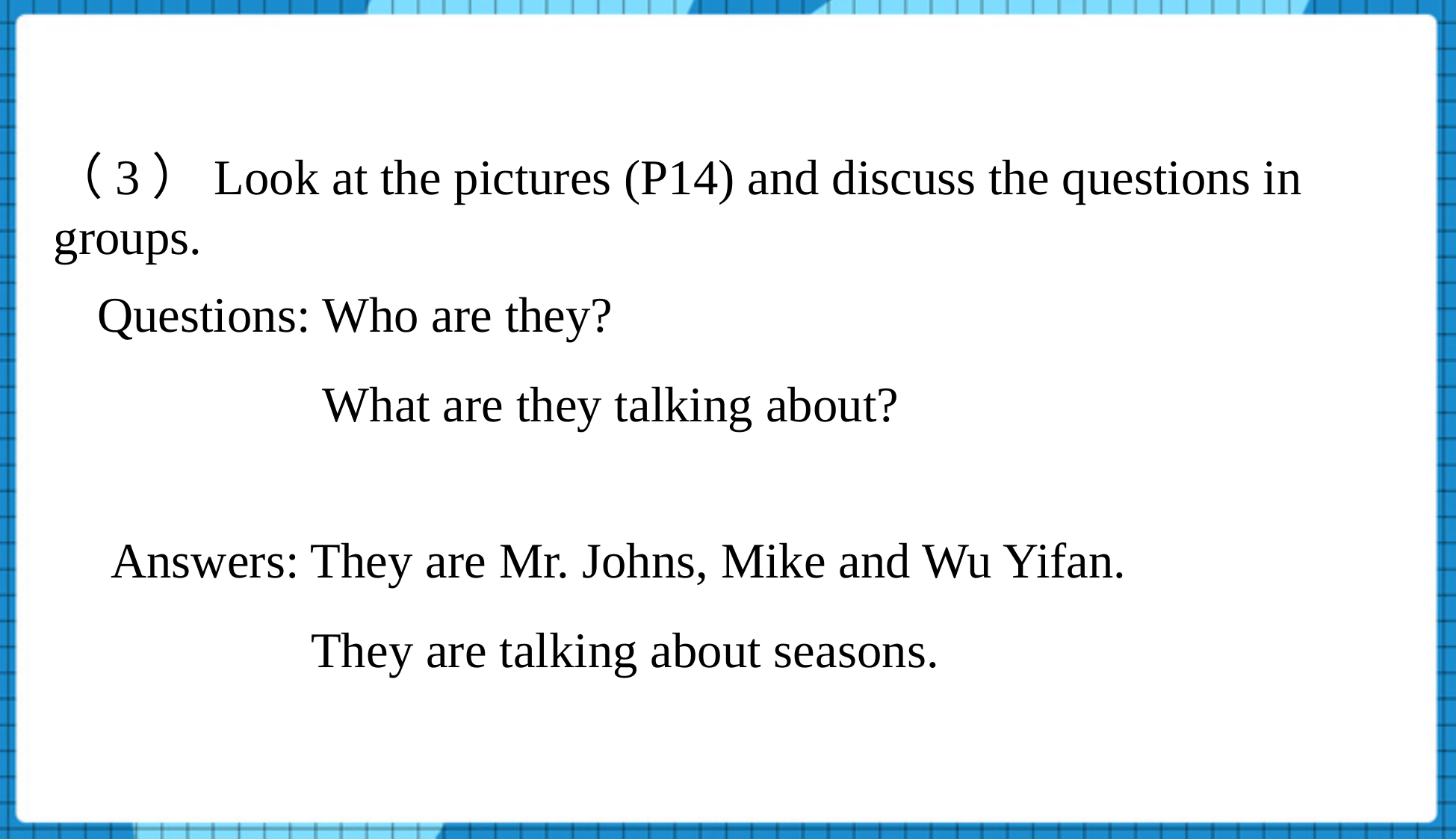

（3）Look at the pictures (P14) and discuss the questions in groups.
Questions: Who are they?
                  What are they talking about?

Answers: They are Mr. Johns, Mike and Wu Yifan.
                They are talking about seasons.